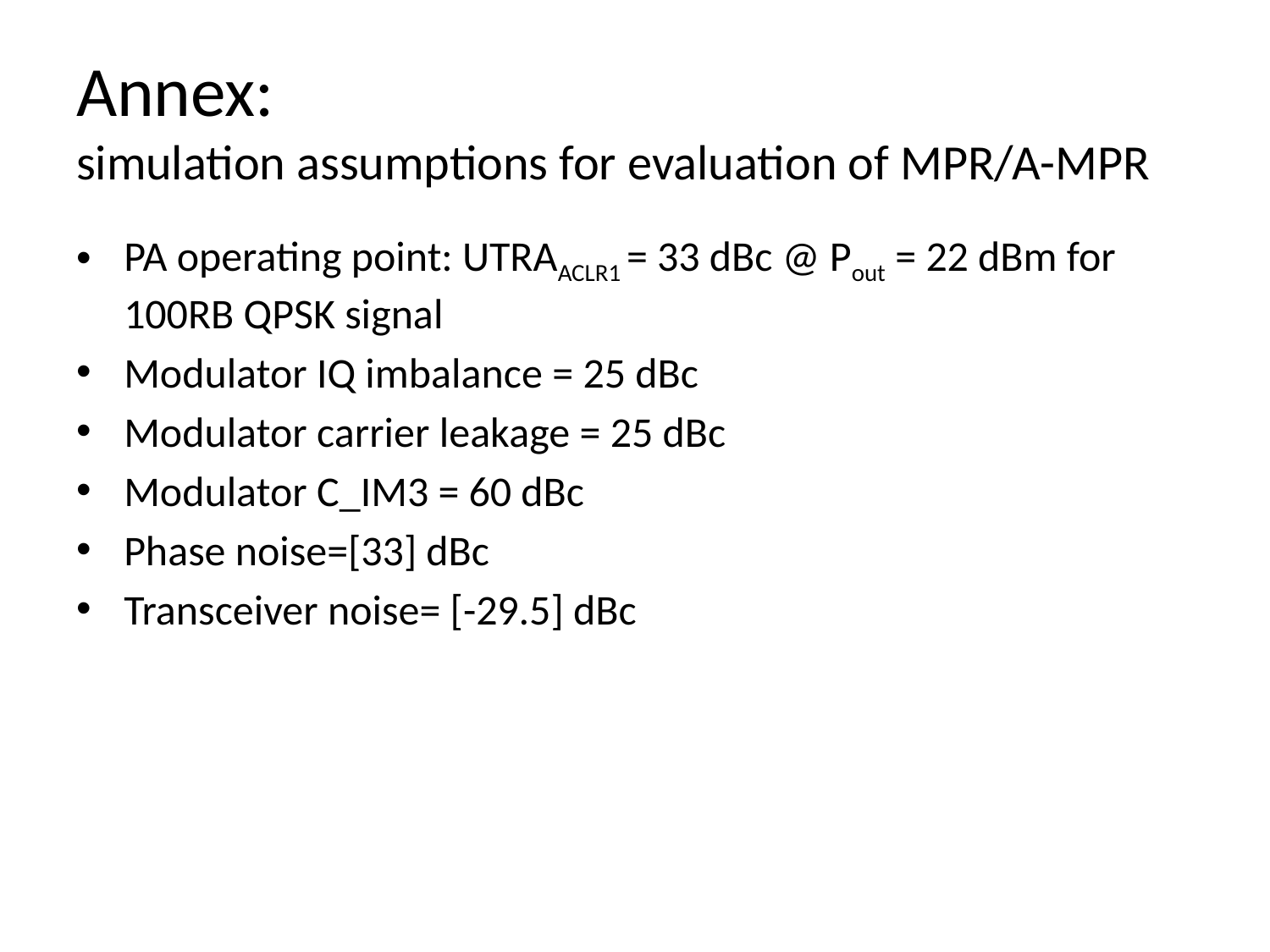

# Annex: simulation assumptions for evaluation of MPR/A-MPR
PA operating point: UTRAACLR1 = 33 dBc @ Pout = 22 dBm for 100RB QPSK signal
Modulator IQ imbalance = 25 dBc
Modulator carrier leakage = 25 dBc
Modulator C_IM3 = 60 dBc
Phase noise=[33] dBc
Transceiver noise= [-29.5] dBc